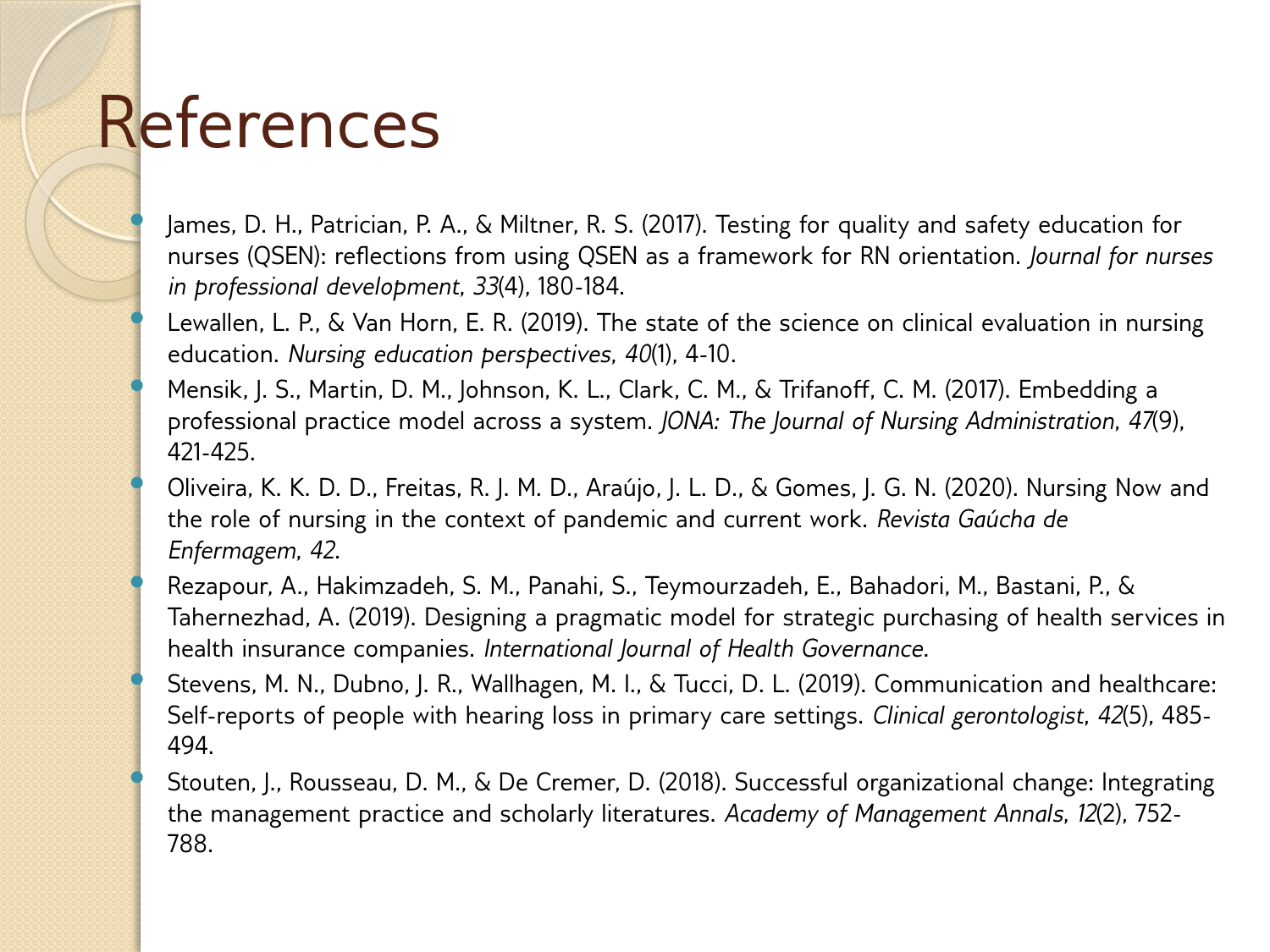

# References
James, D. H., Patrician, P. A., & Miltner, R. S. (2017). Testing for quality and safety education for nurses (QSEN): reflections from using QSEN as a framework for RN orientation. Journal for nurses in professional development, 33(4), 180-184.
Lewallen, L. P., & Van Horn, E. R. (2019). The state of the science on clinical evaluation in nursing education. Nursing education perspectives, 40(1), 4-10.
Mensik, J. S., Martin, D. M., Johnson, K. L., Clark, C. M., & Trifanoff, C. M. (2017). Embedding a professional practice model across a system. JONA: The Journal of Nursing Administration, 47(9), 421-425.
Oliveira, K. K. D. D., Freitas, R. J. M. D., Araújo, J. L. D., & Gomes, J. G. N. (2020). Nursing Now and the role of nursing in the context of pandemic and current work. Revista Gaúcha de Enfermagem, 42.
Rezapour, A., Hakimzadeh, S. M., Panahi, S., Teymourzadeh, E., Bahadori, M., Bastani, P., & Tahernezhad, A. (2019). Designing a pragmatic model for strategic purchasing of health services in health insurance companies. International Journal of Health Governance.
Stevens, M. N., Dubno, J. R., Wallhagen, M. I., & Tucci, D. L. (2019). Communication and healthcare: Self-reports of people with hearing loss in primary care settings. Clinical gerontologist, 42(5), 485-494.
Stouten, J., Rousseau, D. M., & De Cremer, D. (2018). Successful organizational change: Integrating the management practice and scholarly literatures. Academy of Management Annals, 12(2), 752-788.